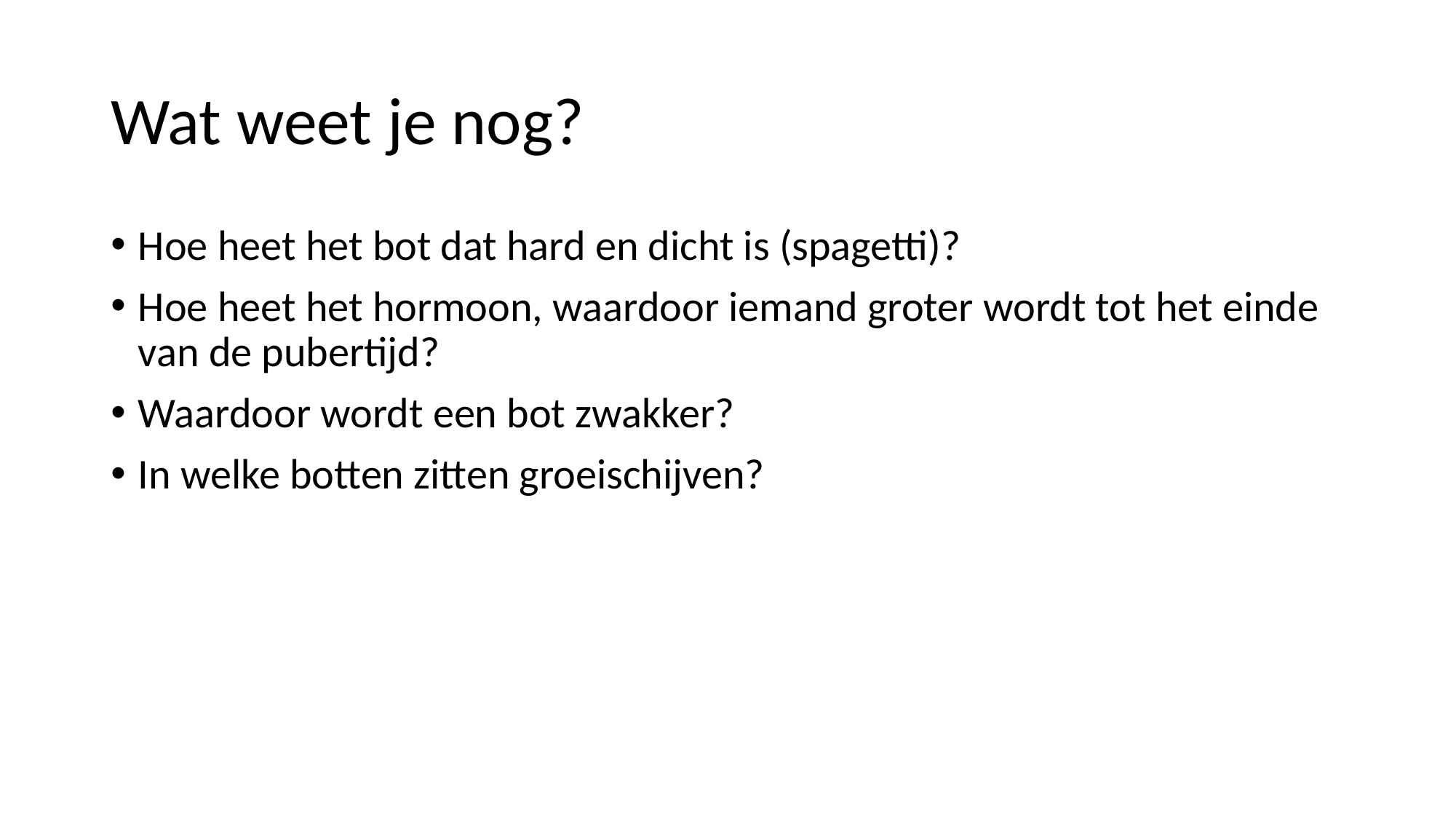

# Wat weet je nog?
Hoe heet het bot dat hard en dicht is (spagetti)?
Hoe heet het hormoon, waardoor iemand groter wordt tot het einde van de pubertijd?
Waardoor wordt een bot zwakker?
In welke botten zitten groeischijven?